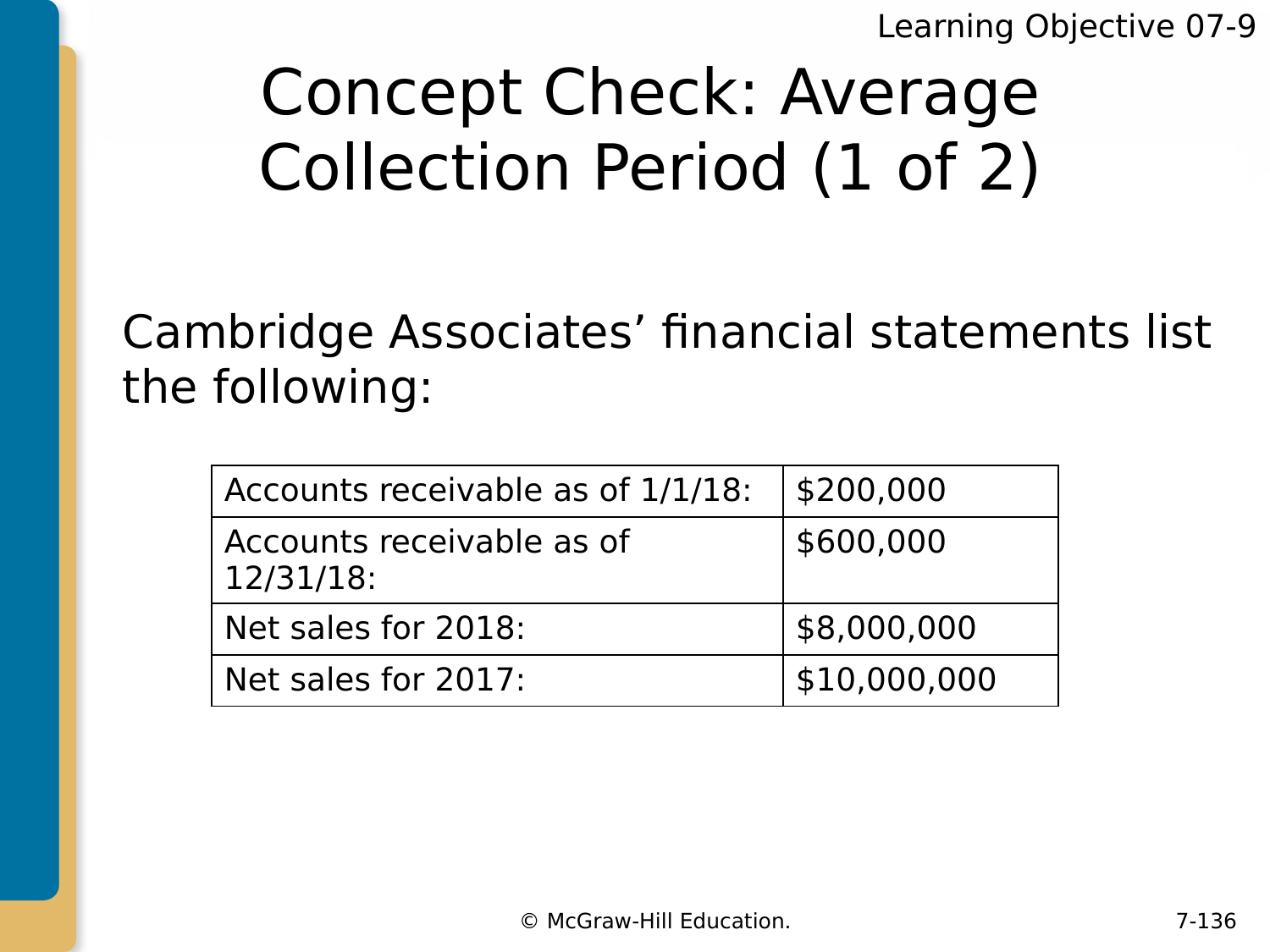

Learning Objective 07-9
# Concept Check: Average Collection Period (1 of 2)
Cambridge Associates’ financial statements list the following:
| Accounts receivable as of 1/1/18: | $200,000 |
| --- | --- |
| Accounts receivable as of 12/31/18: | $600,000 |
| Net sales for 2018: | $8,000,000 |
| Net sales for 2017: | $10,000,000 |